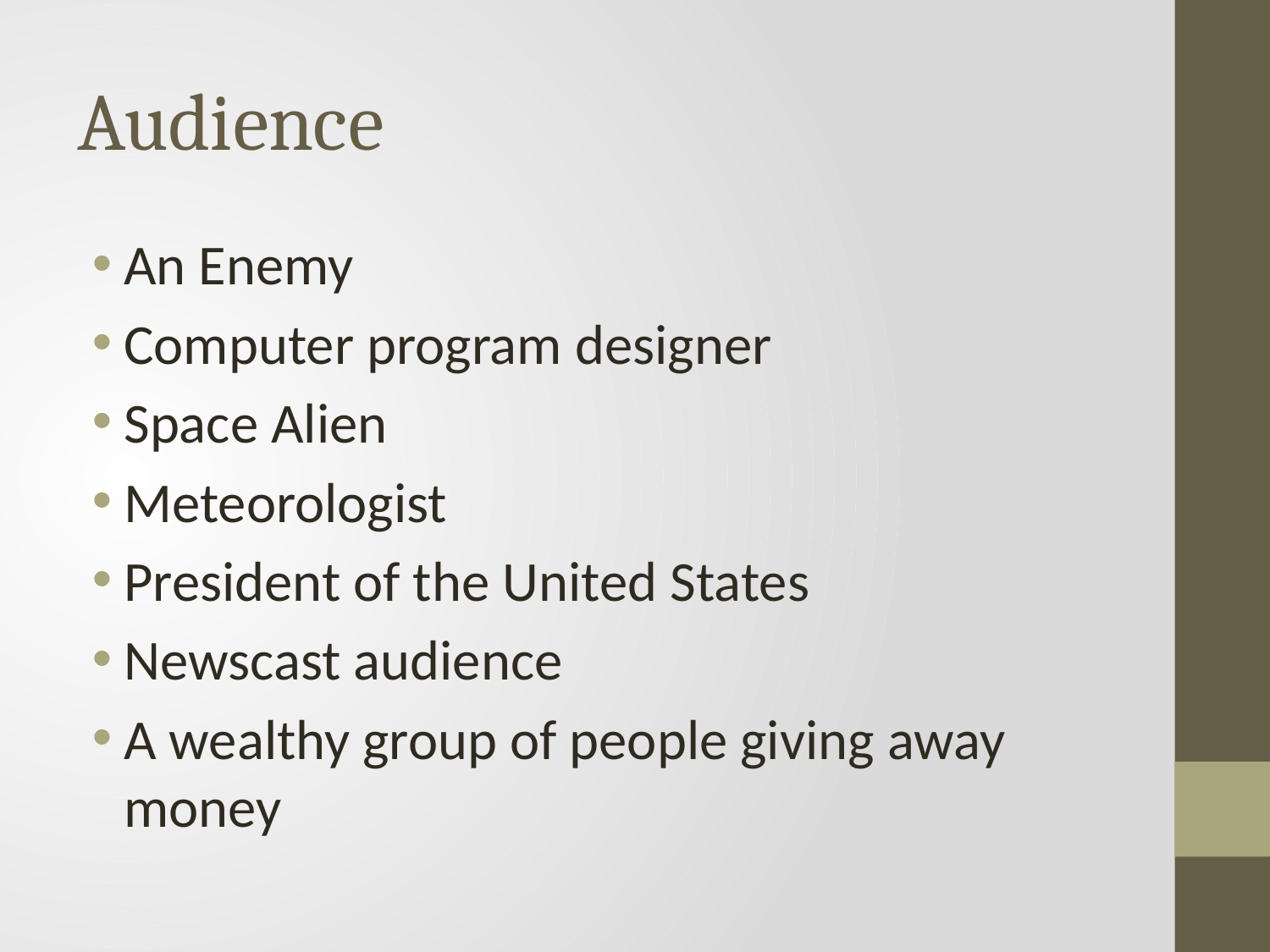

# Audience
An Enemy
Computer program designer
Space Alien
Meteorologist
President of the United States
Newscast audience
A wealthy group of people giving away money